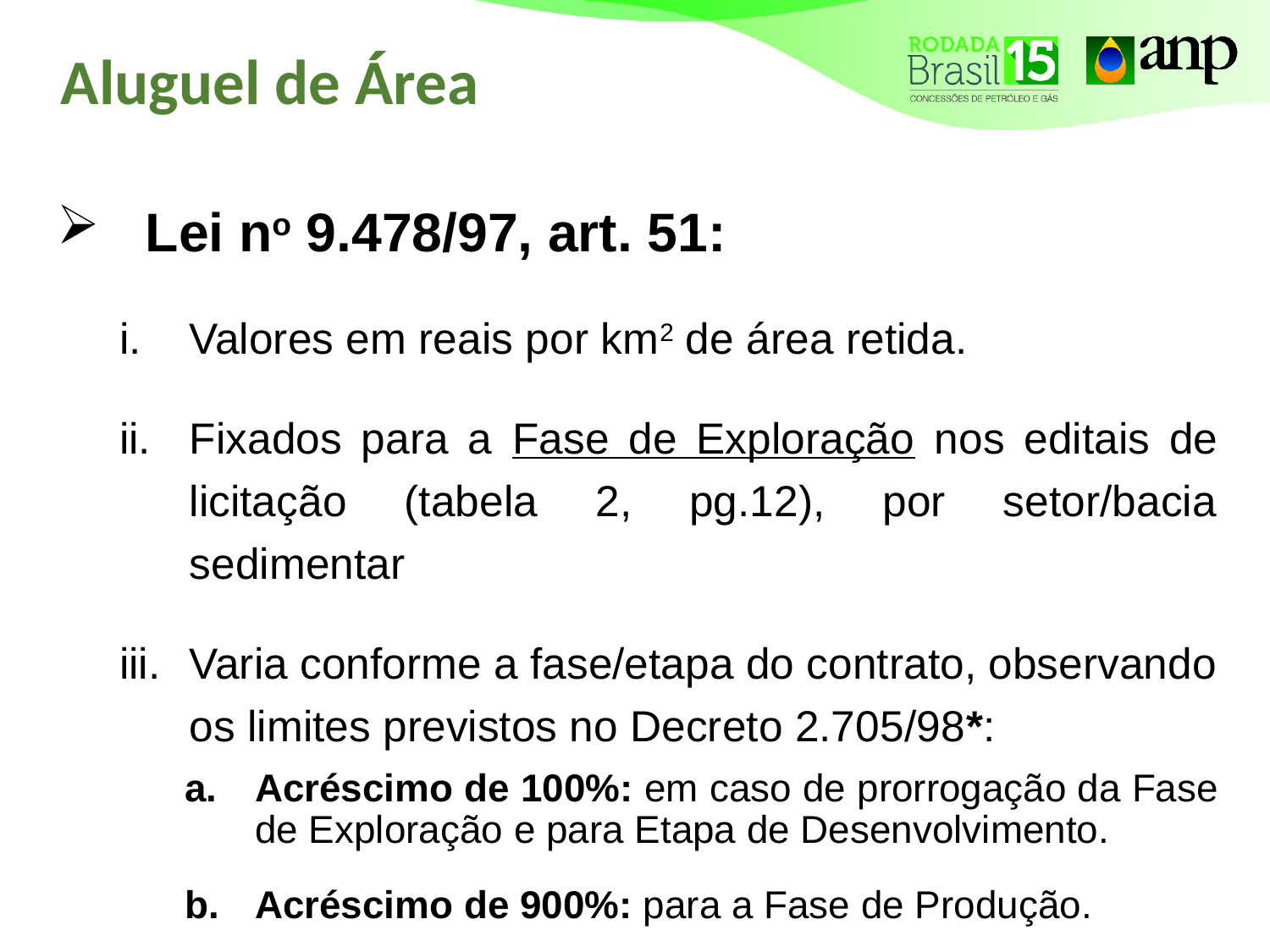

# Aluguel de Área
Lei no 9.478/97, art. 51:
Valores em reais por km2 de área retida.
Fixados para a Fase de Exploração nos editais de licitação (tabela 2, pg.12), por setor/bacia sedimentar
Varia conforme a fase/etapa do contrato, observando os limites previstos no Decreto 2.705/98*:
Acréscimo de 100%: em caso de prorrogação da Fase de Exploração e para Etapa de Desenvolvimento.
Acréscimo de 900%: para a Fase de Produção.